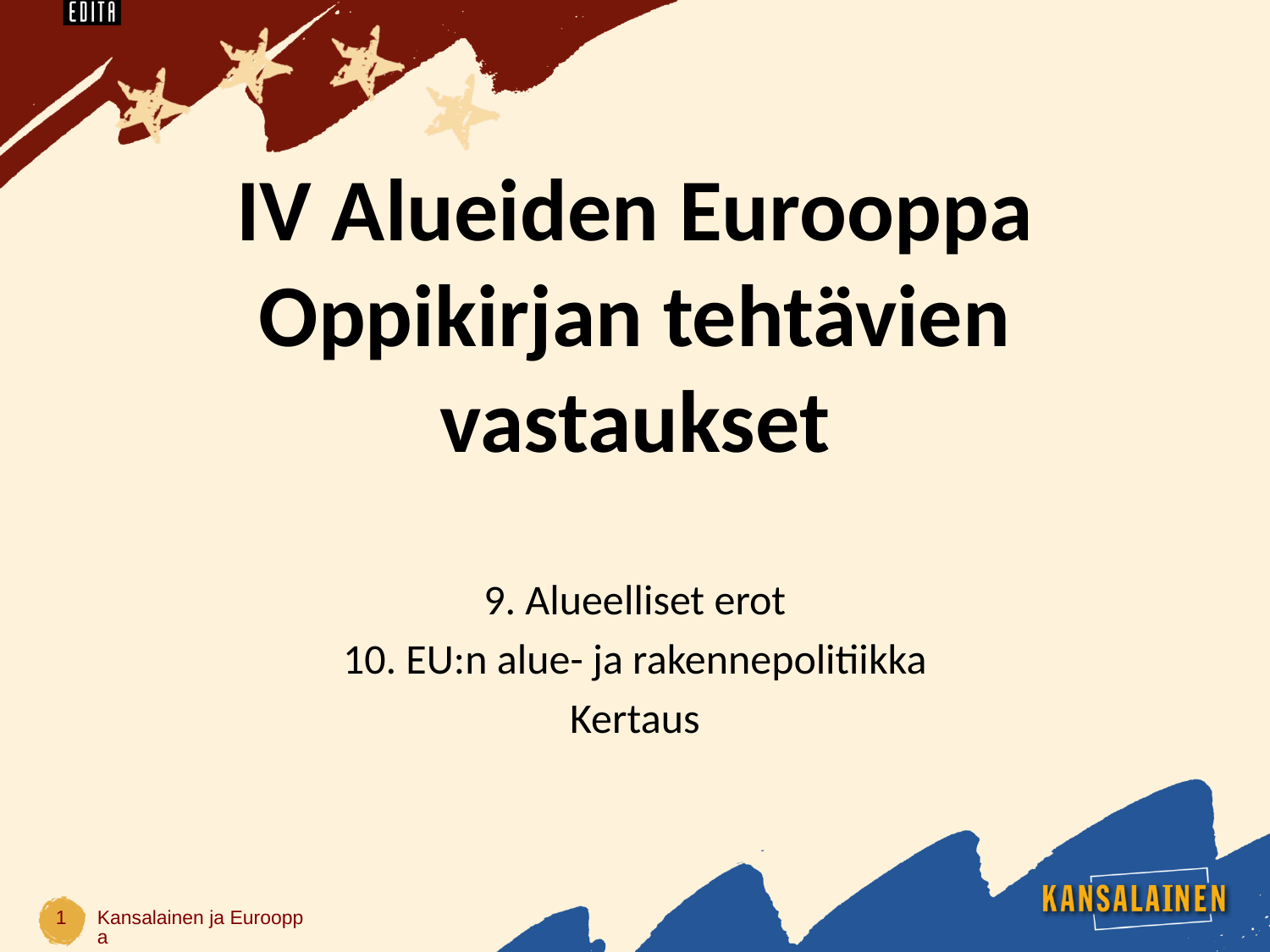

# IV Alueiden Eurooppa Oppikirjan tehtävien vastaukset
9. Alueelliset erot
10. EU:n alue- ja rakennepolitiikka
Kertaus
1
Kansalainen ja Eurooppa